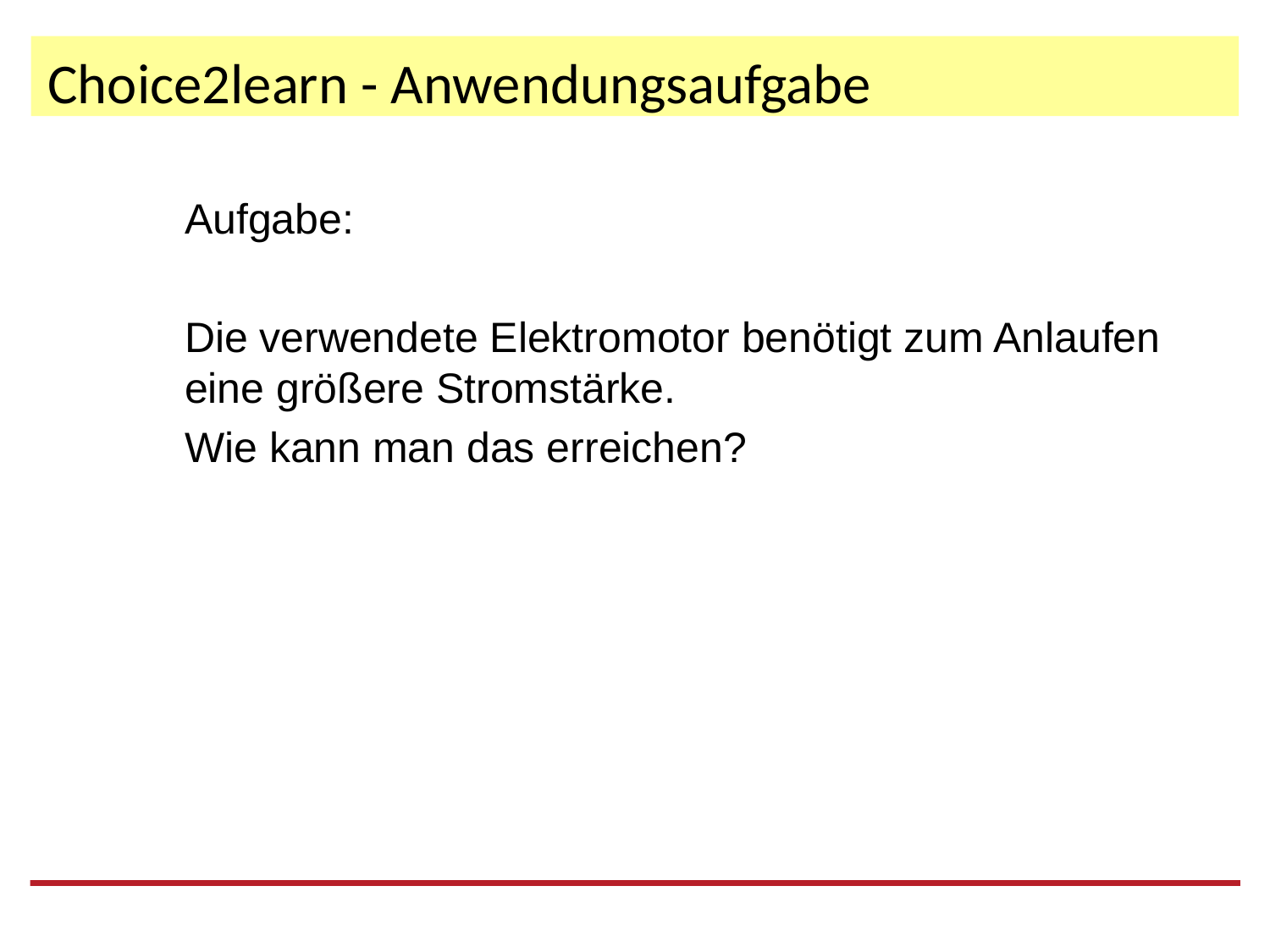

# Choice2learn - Anwendungsaufgabe

Aufgabe:

Die verwendete Elektromotor benötigt zum Anlaufen eine größere Stromstärke.
Wie kann man das erreichen?